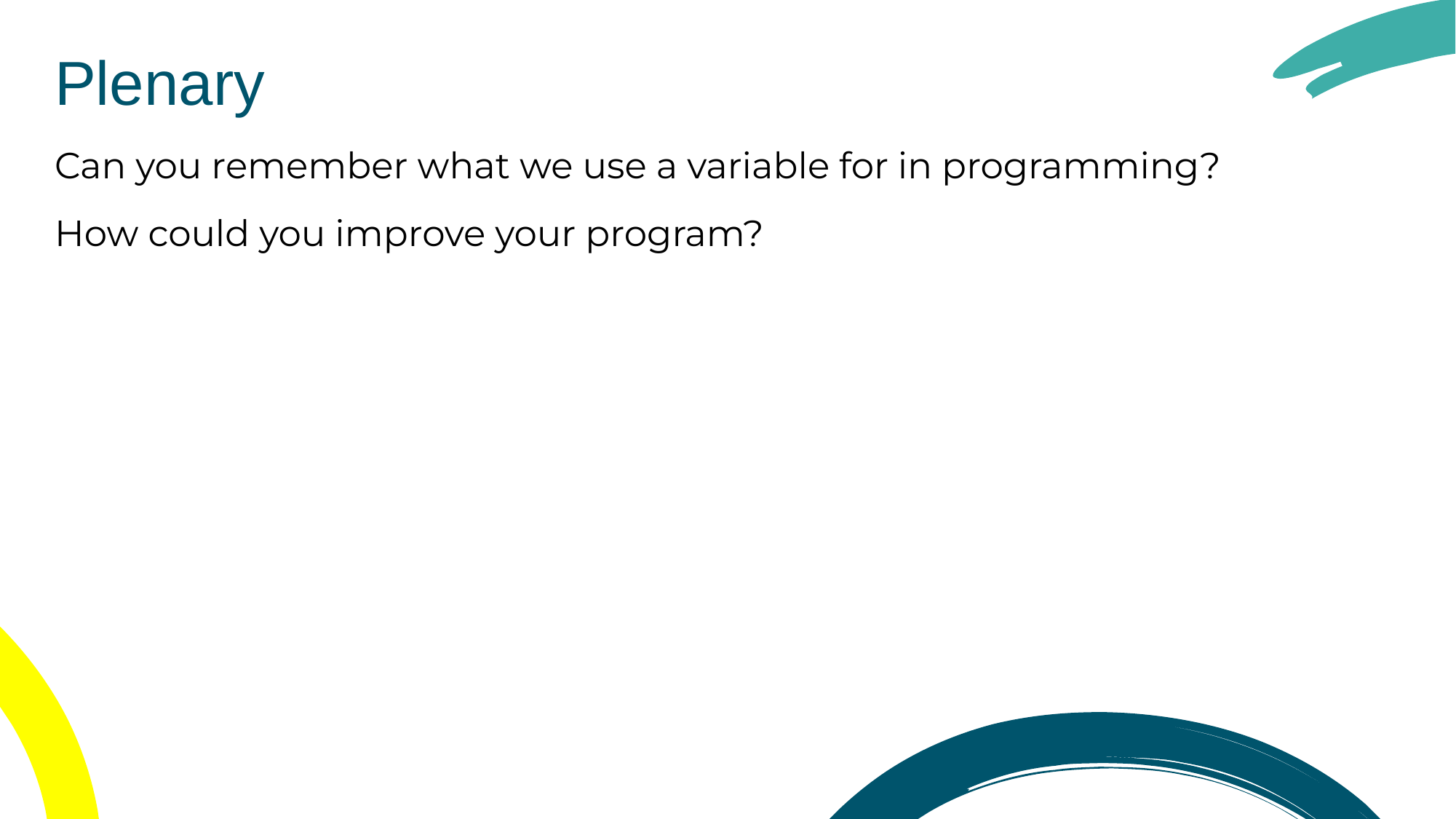

# Plenary
Can you remember what we use a variable for in programming?
How could you improve your program?